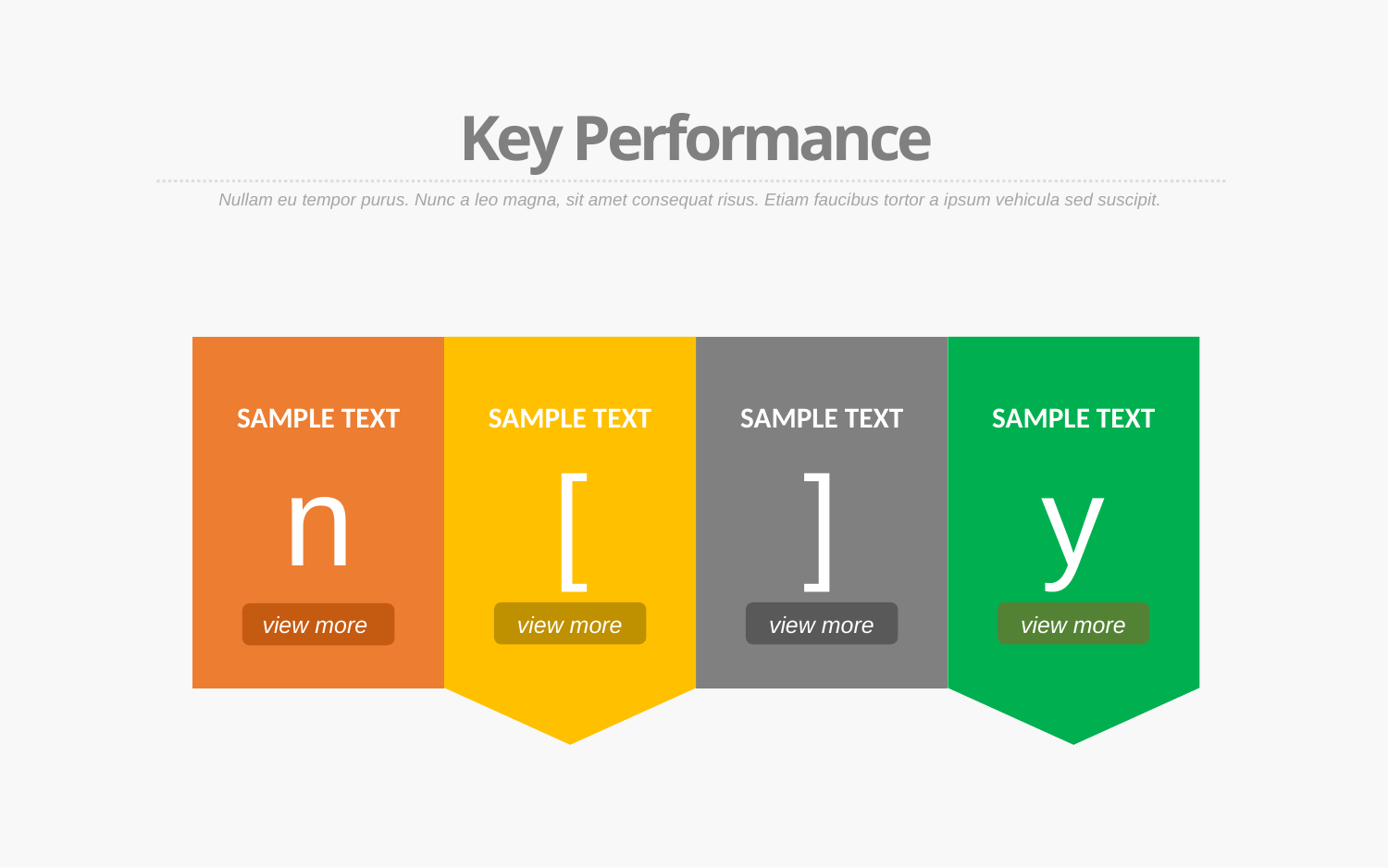

Key Performance

Nullam eu tempor purus. Nunc a leo magna, sit amet consequat risus. Etiam faucibus tortor a ipsum vehicula sed suscipit.

SAMPLE TEXT
SAMPLE TEXT
SAMPLE TEXT
SAMPLE TEXT

n
[
]
y

view more
view more
view more
view more